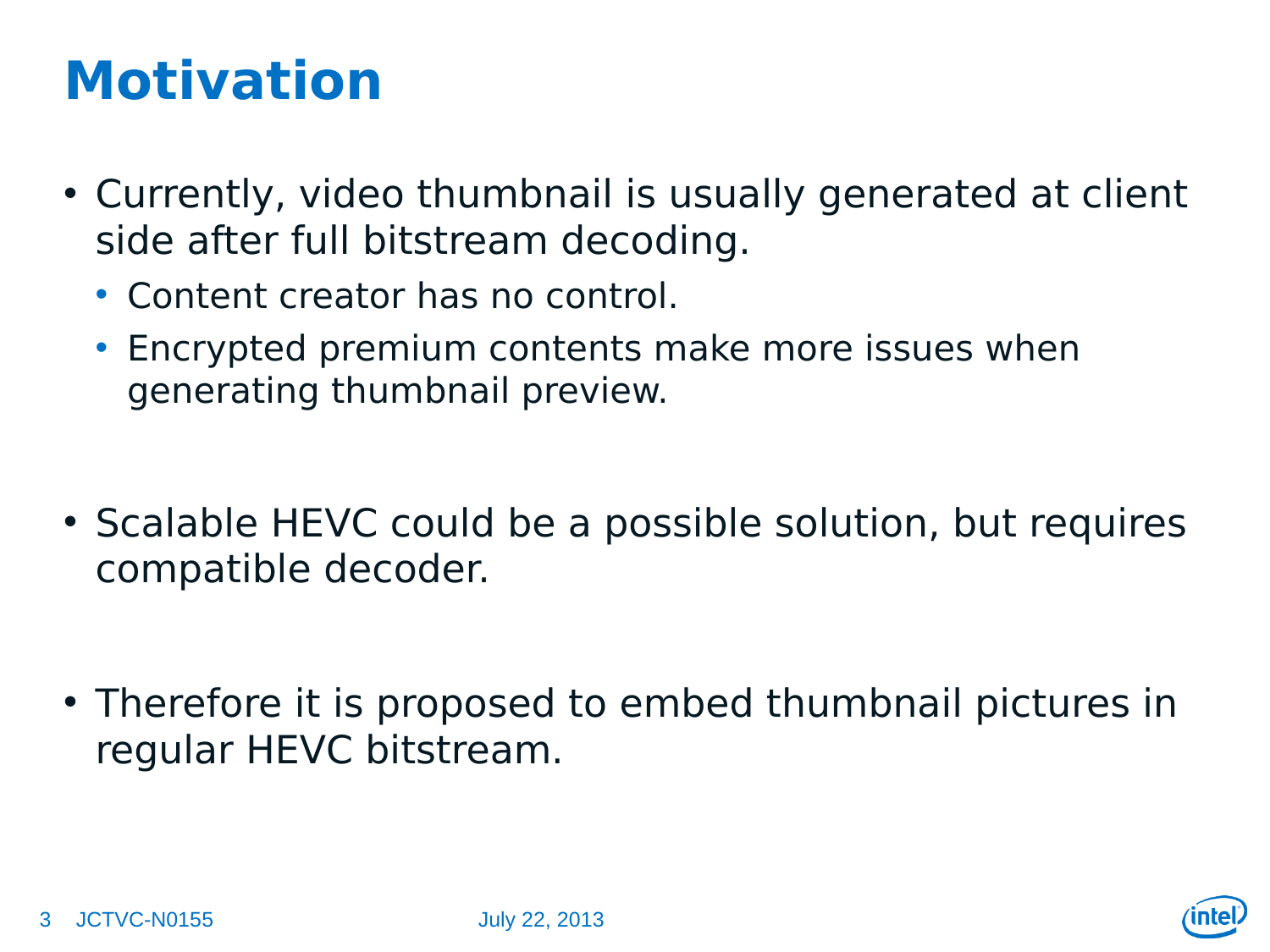

# Motivation
Currently, video thumbnail is usually generated at client side after full bitstream decoding.
Content creator has no control.
Encrypted premium contents make more issues when generating thumbnail preview.

Scalable HEVC could be a possible solution, but requires compatible decoder.

Therefore it is proposed to embed thumbnail pictures in regular HEVC bitstream.

3
JCTVC-N0155
July 22, 2013